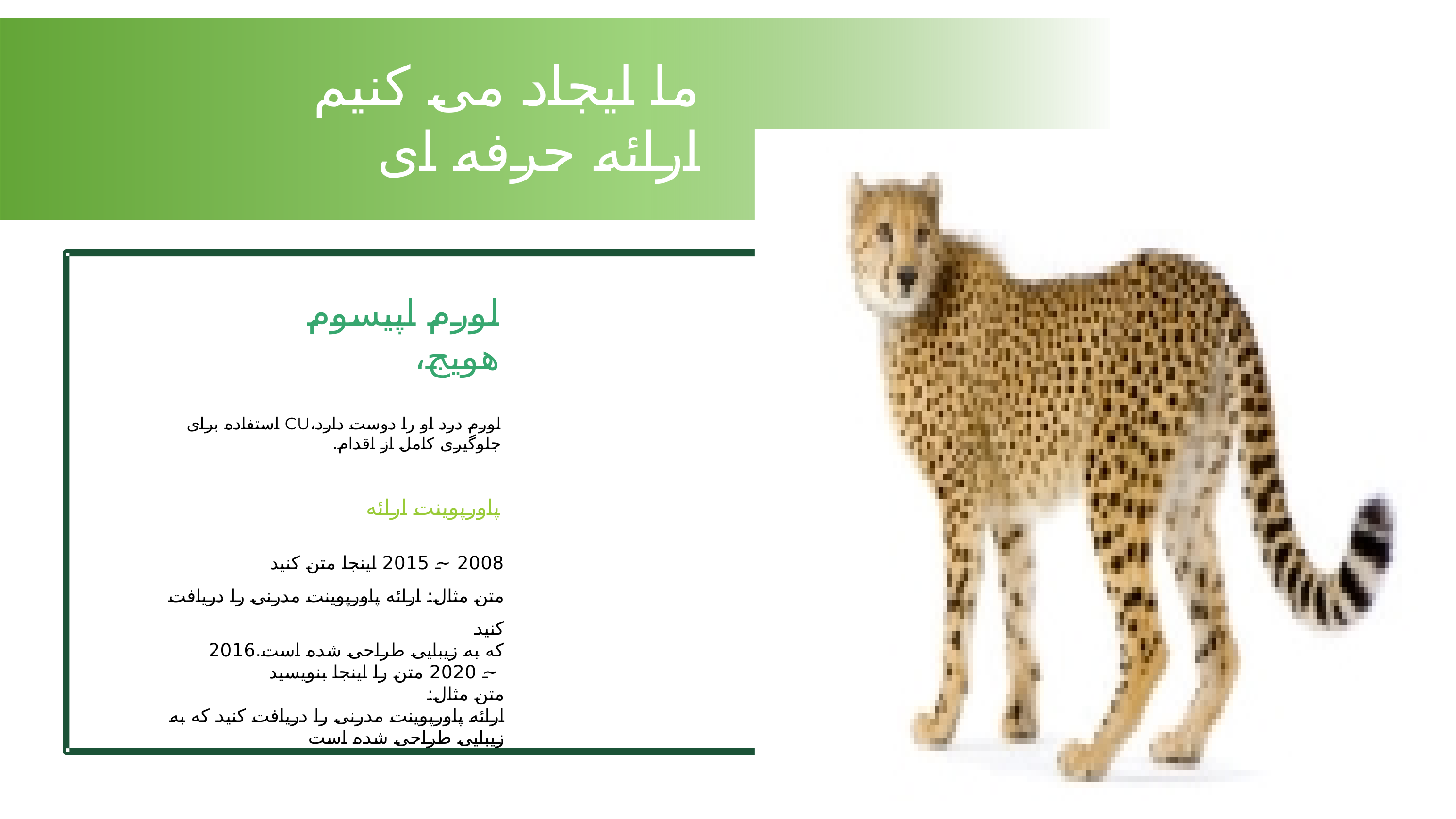

ما ایجاد می کنیم
ارائه حرفه ای

لورم اپیسوم
هویج،
لورم درد او را دوست دارد،CU استفاده برای جلوگیری کامل از اقدام.
پاورپوینت ارائه
2008 ~ 2015 اینجا متن کنید
متن مثال: ارائه پاورپوینت مدرنی را دریافت کنید
که به زیبایی طراحی شده است.2016
 ~ 2020 متن را اینجا بنویسید
متن مثال:
ارائه پاورپوینت مدرنی را دریافت کنید که به زیبایی طراحی شده است